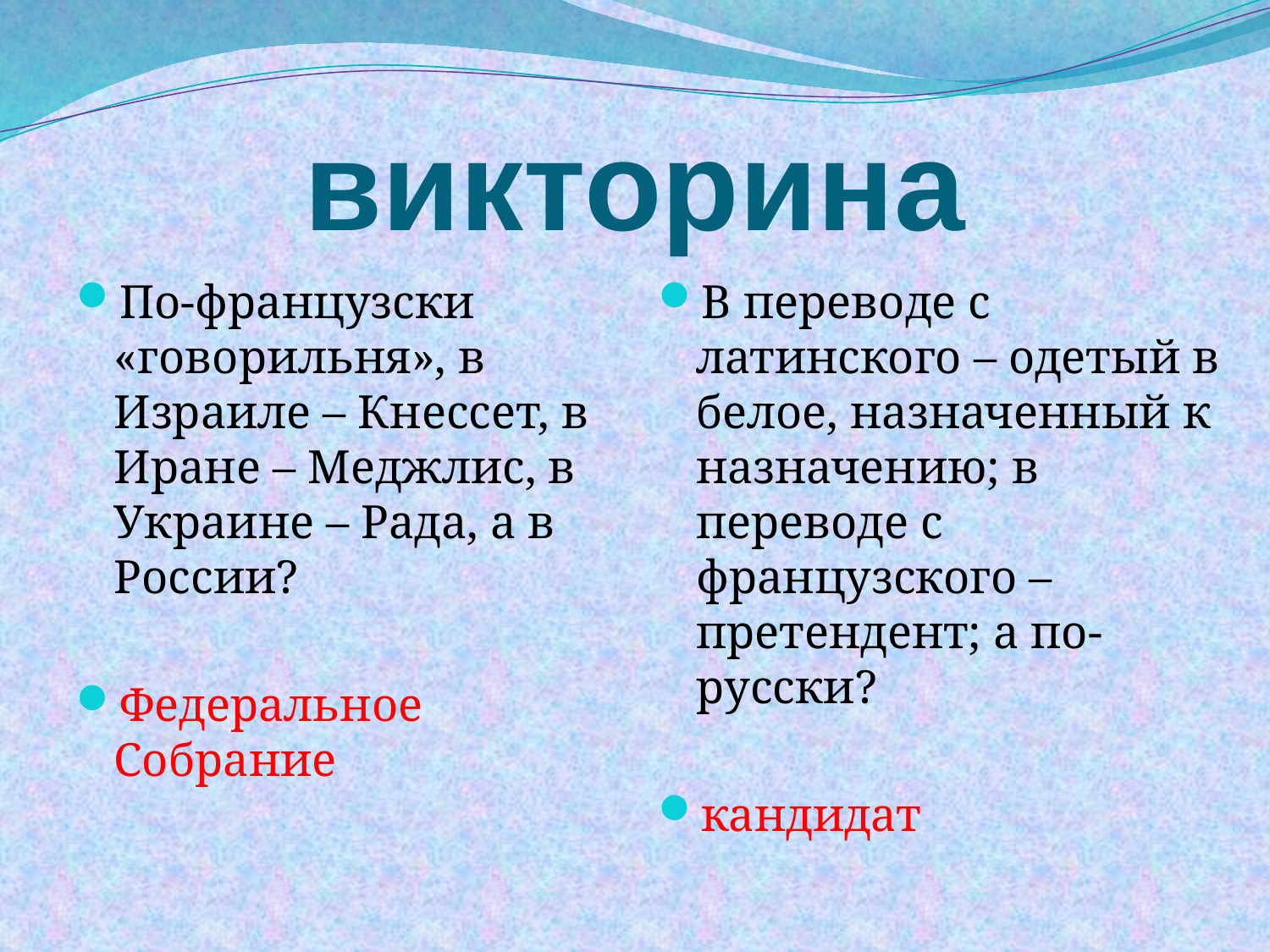

# викторина
По-французски «говорильня», в Израиле – Кнессет, в Иране – Меджлис, в Украине – Рада, а в России?

Федеральное Собрание
В переводе с латинского – одетый в белое, назначенный к назначению; в переводе с французского – претендент; а по-русски?

кандидат